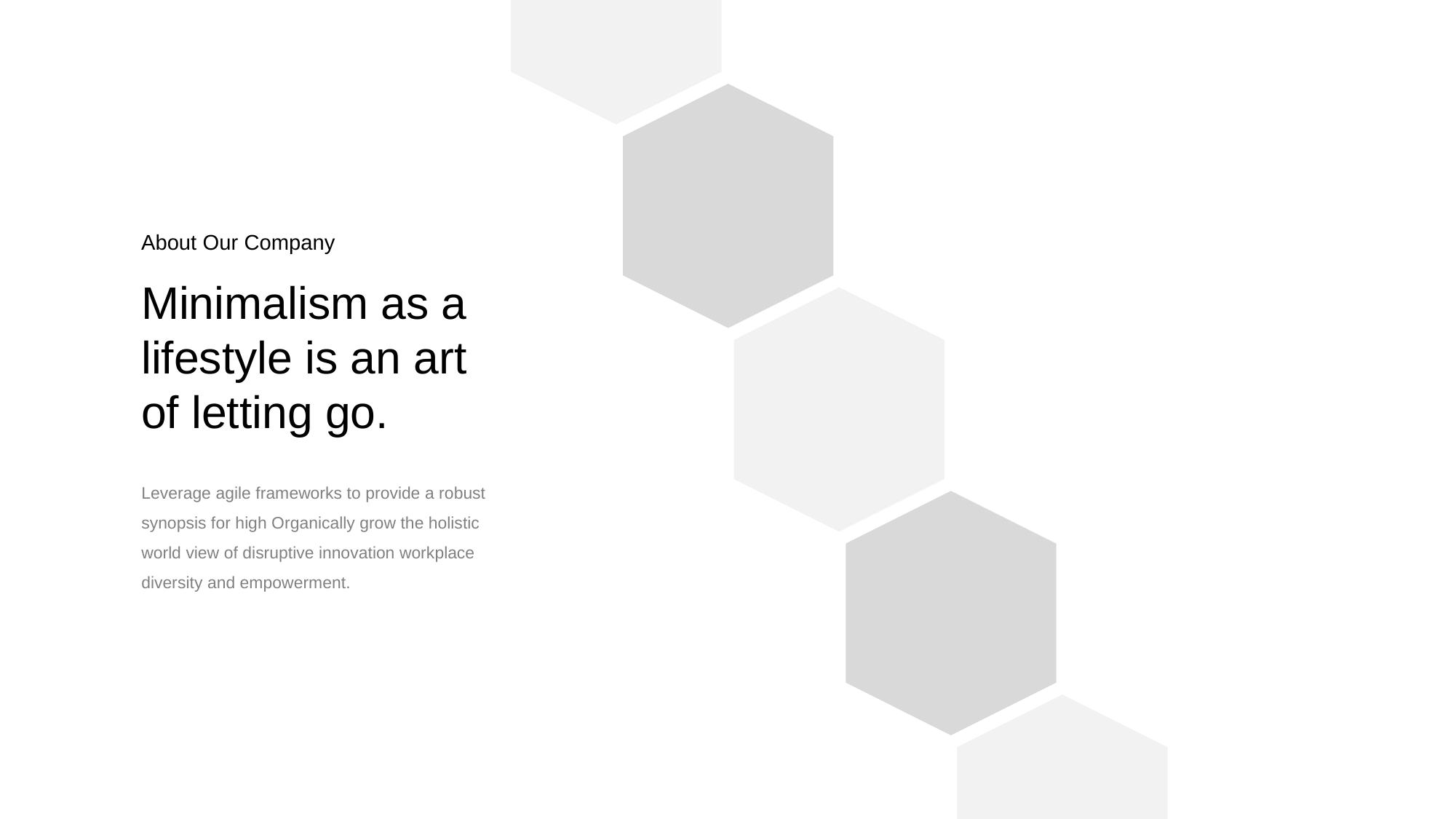

About Our Company
Minimalism as a lifestyle is an art of letting go.
Leverage agile frameworks to provide a robust synopsis for high Organically grow the holistic world view of disruptive innovation workplace diversity and empowerment.